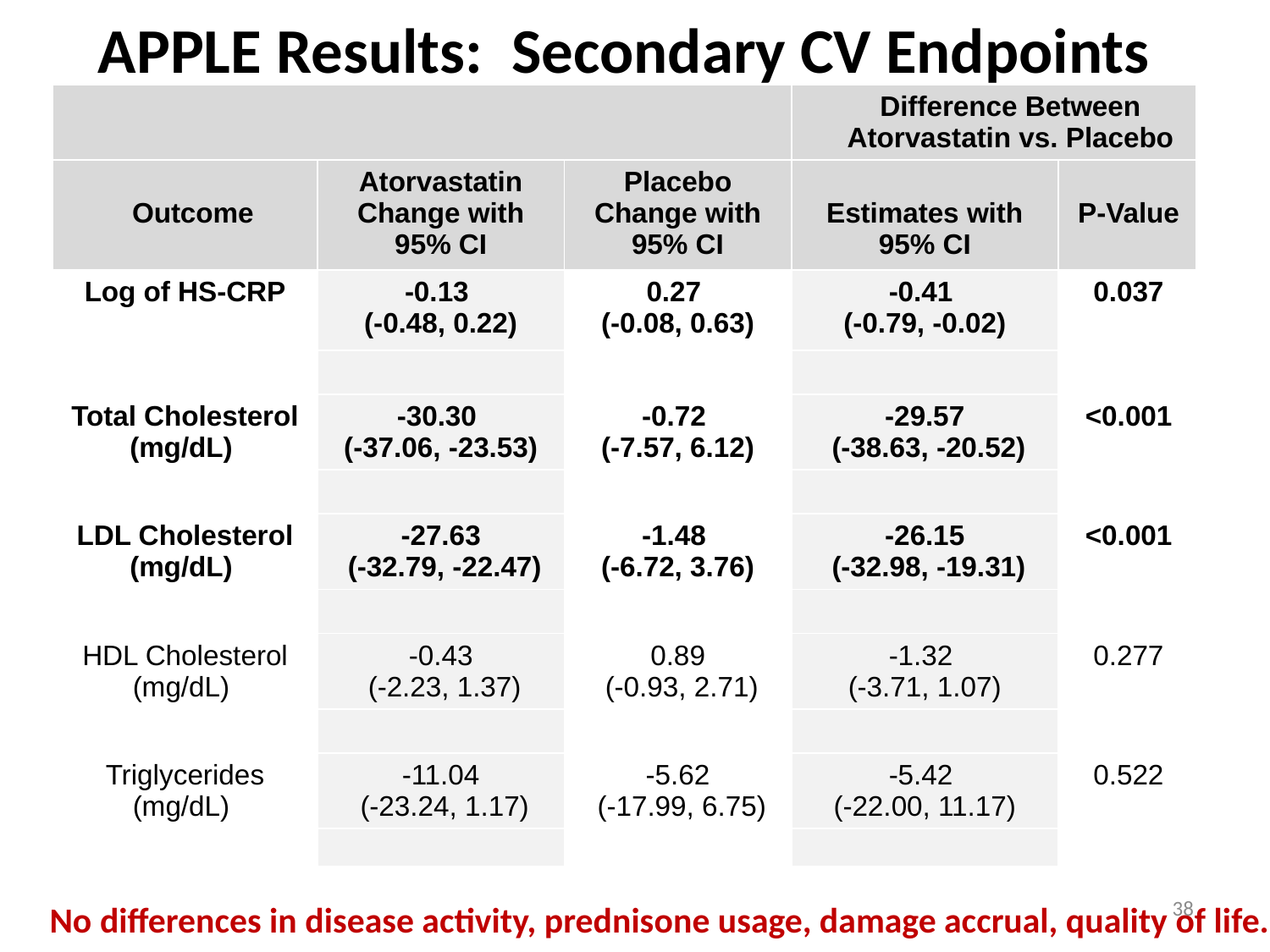

# APPLE Results:  Secondary CV Endpoints
H
H
H,,,,,,,,,,,,,,,,
|  |  |  | Difference Between Atorvastatin vs. Placebo |  |  |
| --- | --- | --- | --- | --- | --- |
| Outcome | Atorvastatin Change with 95% CI | Placebo Change with 95% CI | Estimates with 95% CI | P-Value |  |
| Log of HS-CRP | -0.13 (-0.48, 0.22) | 0.27 (-0.08, 0.63) | -0.41 (-0.79, -0.02) | 0.037 |  |
|  |  |  |  |  |  |
| Total Cholesterol (mg/dL) | -30.30 (-37.06, -23.53) | -0.72 (-7.57, 6.12) | -29.57 (-38.63, -20.52) | <0.001 |  |
|  |  |  |  |  |  |
| LDL Cholesterol (mg/dL) | -27.63 (-32.79, -22.47) | -1.48 (-6.72, 3.76) | -26.15 (-32.98, -19.31) | <0.001 |  |
|  |  |  |  |  |  |
| HDL Cholesterol (mg/dL) | -0.43 (-2.23, 1.37) | 0.89 (-0.93, 2.71) | -1.32 (-3.71, 1.07) | 0.277 |  |
|  |  |  |  |  |  |
| Triglycerides (mg/dL) | -11.04 (-23.24, 1.17) | -5.62 (-17.99, 6.75) | -5.42 (-22.00, 11.17) | 0.522 |  |
|  |  |  |  |  |  |
38
No differences in disease activity, prednisone usage, damage accrual, quality of life.
|  |  |  | Difference between Atorvastatin vs. Placebo |  |
| --- | --- | --- | --- | --- |
| Outcome | Atorvastatin Change with 95% CI | Placebo Change with 95% CI | Estimates with 95% CI1 | P-Value |
| Log C-reactive Protein | -0.13 (-0.48, 0.22) | 0.27 (-0.08, 0.63) | -0.41 (-0.79, -0.02) | 0.037 |
| Total Cholesterol (mg/dL) | -30.30 (-37.06, -23.53) | -0.72 (-7.57, 6.12) | -29.57 (-38.63, -20.52) | <0.001 |
| HDL Cholesterol (mg/dL) | -0.43 (-2.23, 1.37) | 0.89 (-0.93, 2.71) | -1.32 (-3.71, 1.07) | 0.277 |
| LDL Cholesterol (mg/dL) | -27.63 (-32.79, -22.47) | -1.48 (-6.72, 3.76) | -26.15 (-32.98, -19.31) | <0.001 |
| Triglycerides (mg/dL) | -11.04 (-23.24, 1.17) | -5.62 (-17.99, 6.75) | -5.42 (-22.00, 11.17) | 0.522 |